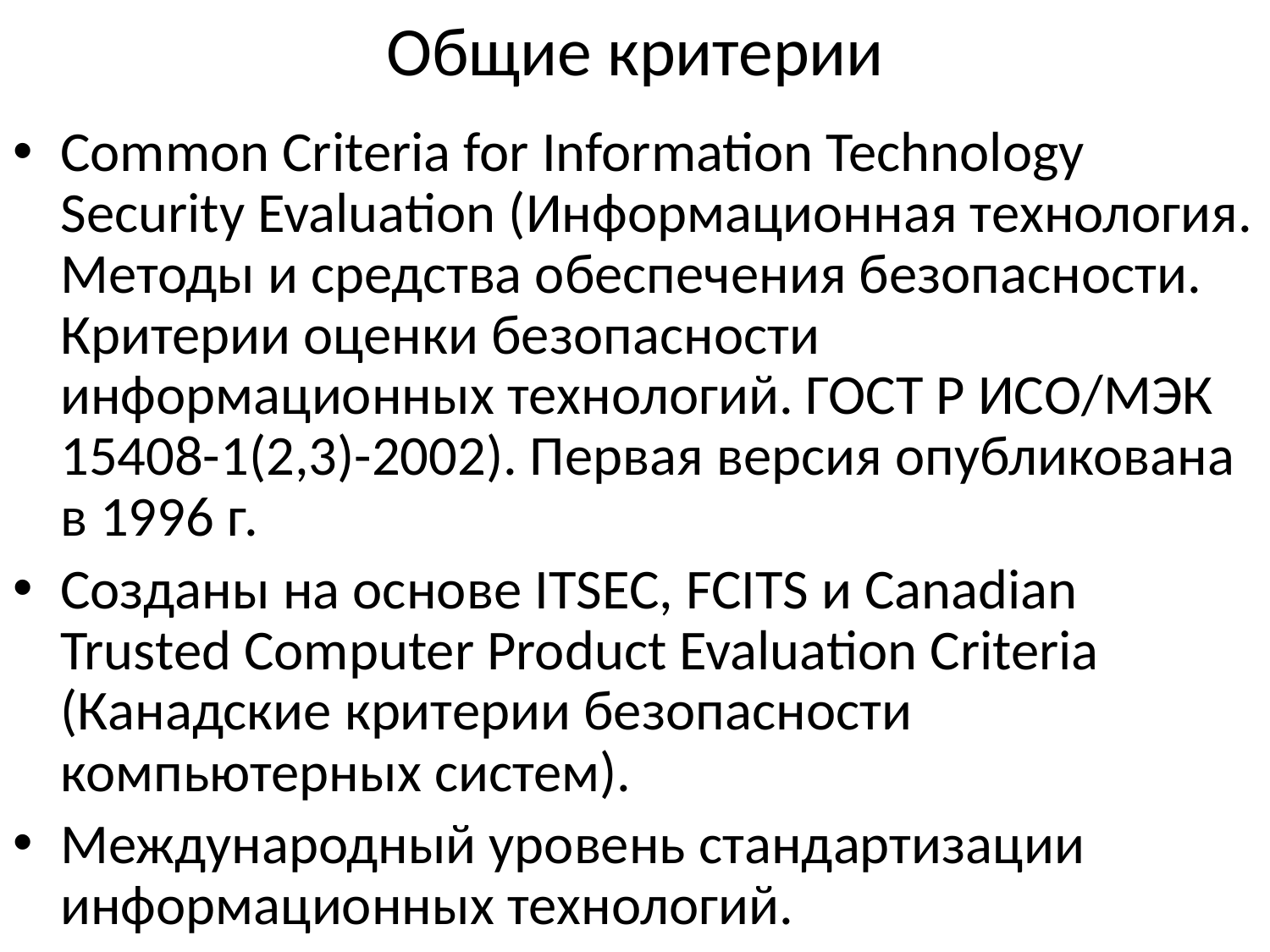

# Общие критерии
Common Criteria for Information Technology Security Evaluation (Информационная технология. Методы и средства обеспечения безопасности. Критерии оценки безопасности информационных технологий. ГОСТ Р ИСО/МЭК 15408-1(2,3)-2002). Первая версия опубликована в 1996 г.
Созданы на основе ITSEC, FCITS и Canadian Trusted Computer Product Evaluation Criteria (Канадские критерии безопасности компьютерных систем).
Международный уровень стандартизации информационных технологий.